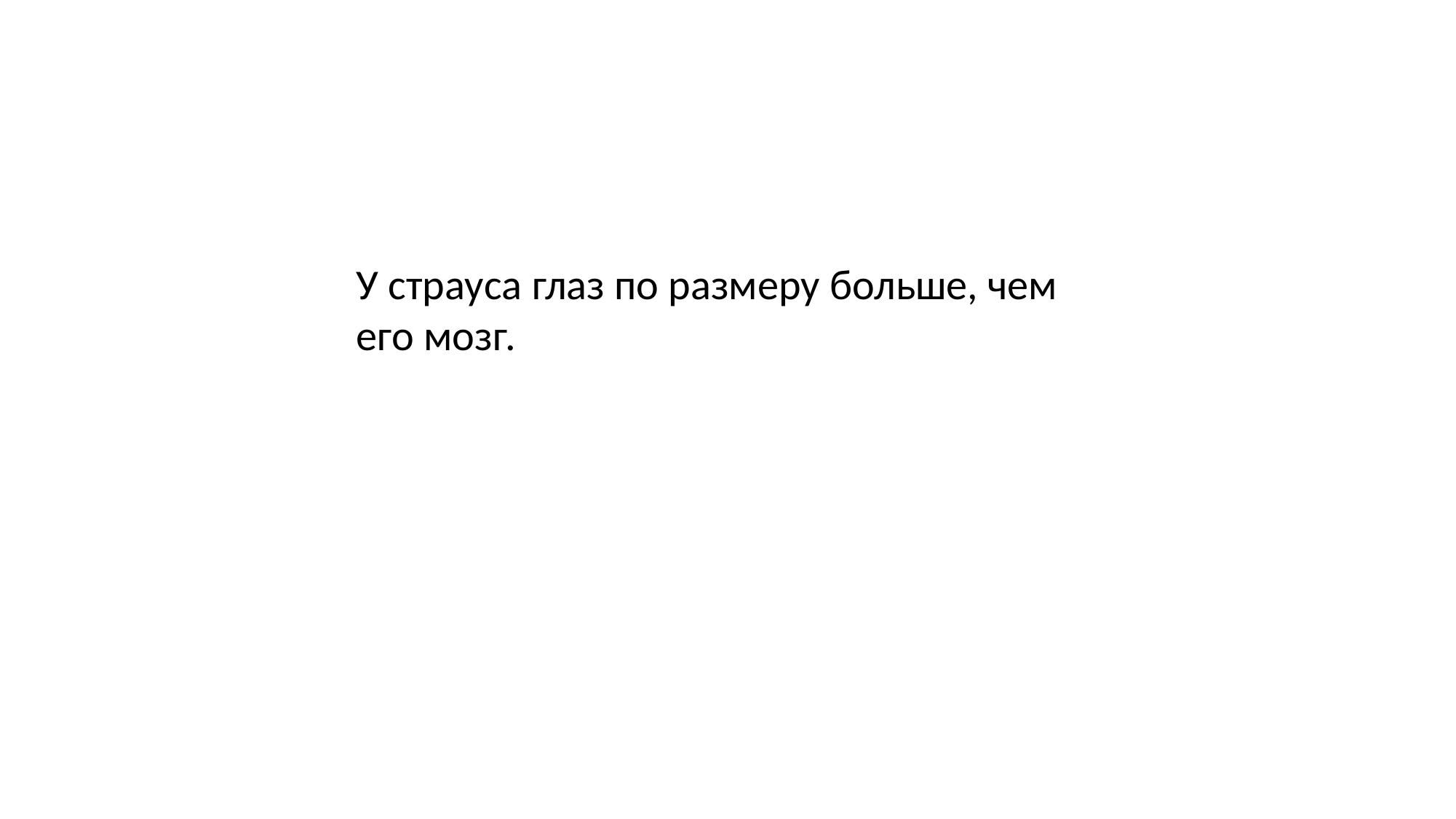

У страуса глаз по размеру больше, чем его мозг.